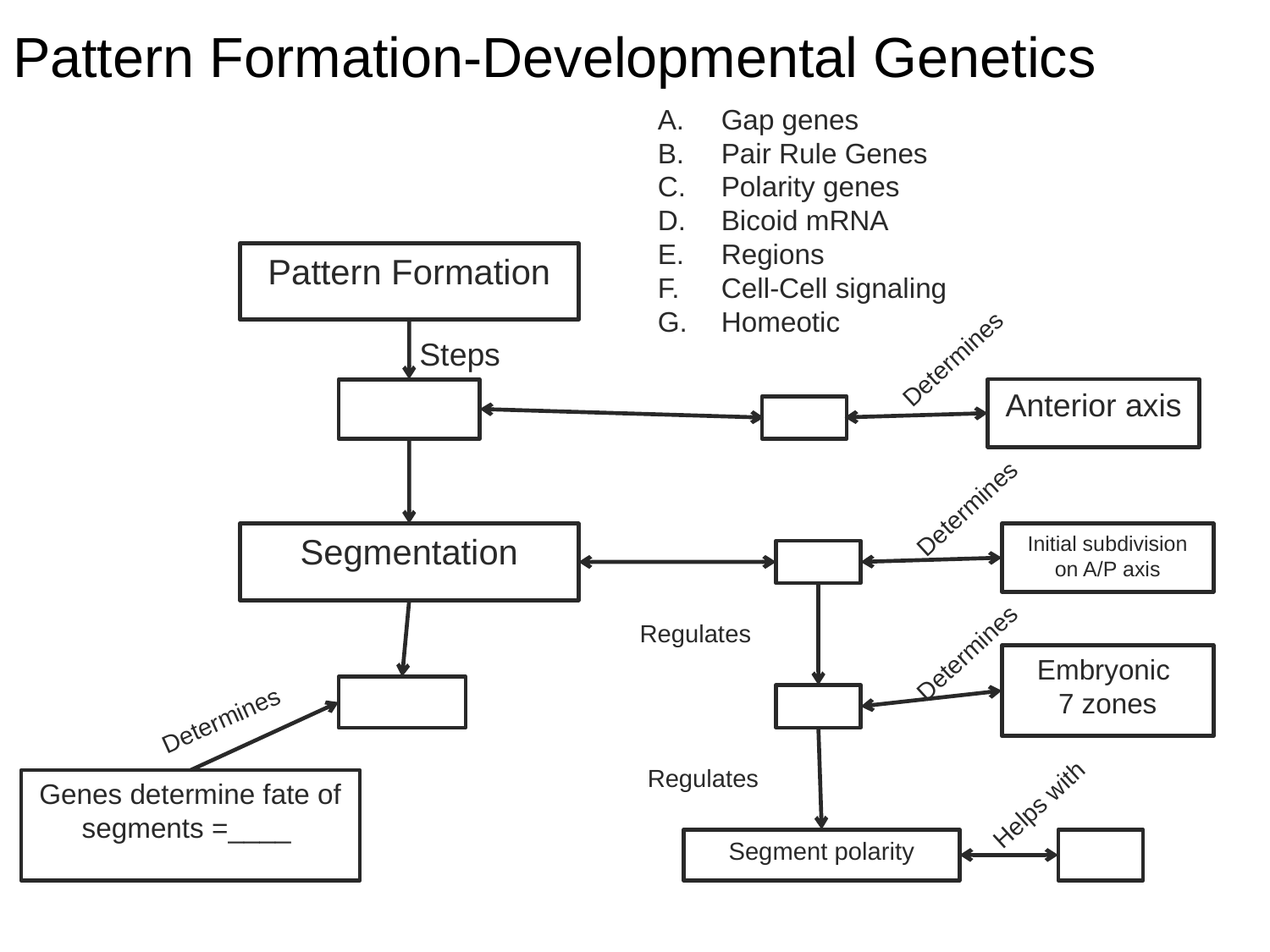

# Pattern Formation-Developmental Genetics
Gap genes
Pair Rule Genes
Polarity genes
Bicoid mRNA
Regions
Cell-Cell signaling
Homeotic
Pattern Formation
Steps
Determines

Anterior axis

Determines
Segmentation
Initial subdivision on A/P axis

Regulates
Determines
Embryonic
7 zones

Determines
Regulates
Genes determine fate of segments =____
Helps with
Segment polarity